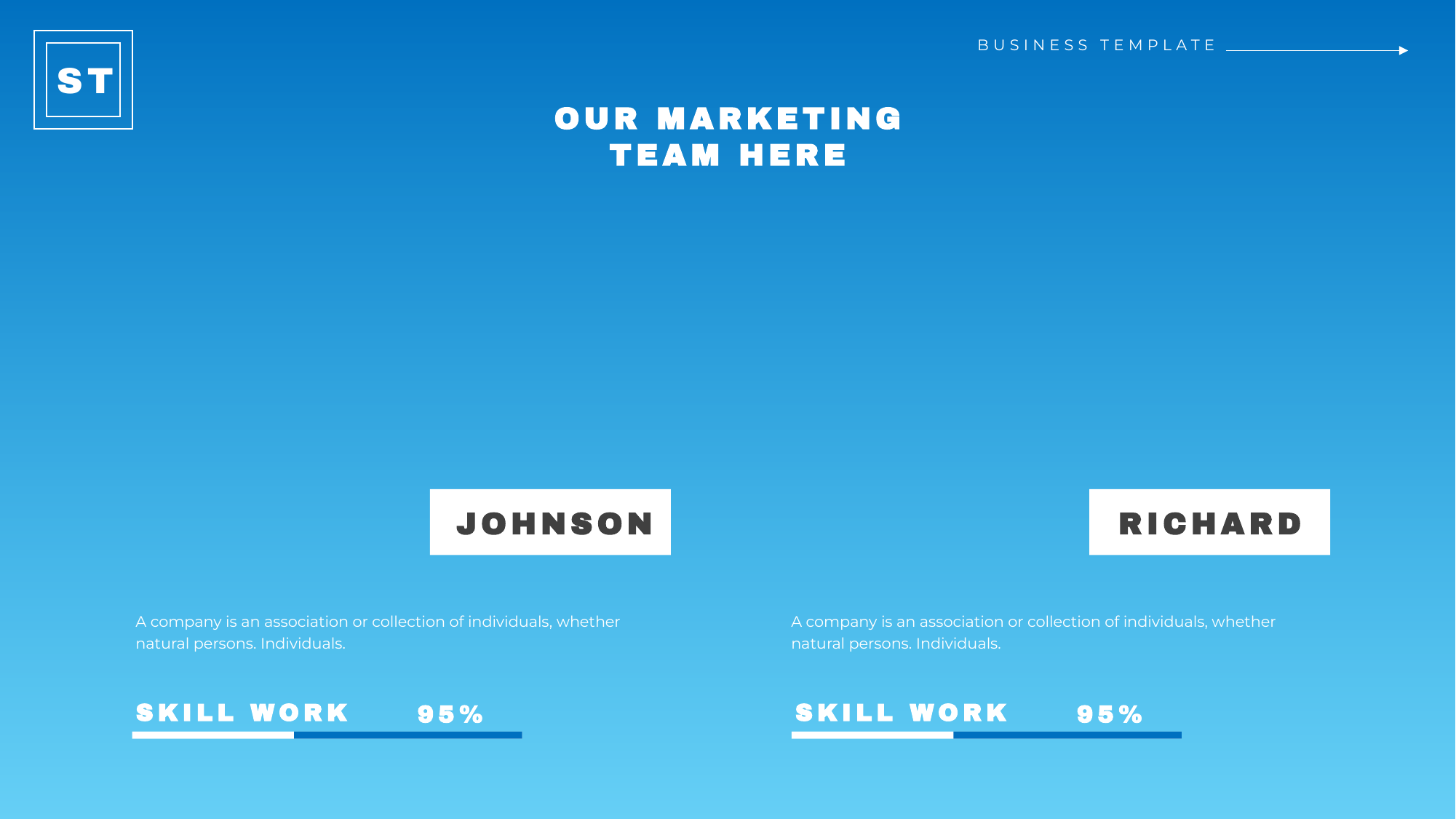

ST
BUSINESS TEMPLATE
OUR MARKETING
TEAM HERE

JOHNSON
RICHARD
A company is an association or collection of individuals, whether natural persons. Individuals.
A company is an association or collection of individuals, whether natural persons. Individuals.
SKILL WORK
95%

SKILL WORK
95%